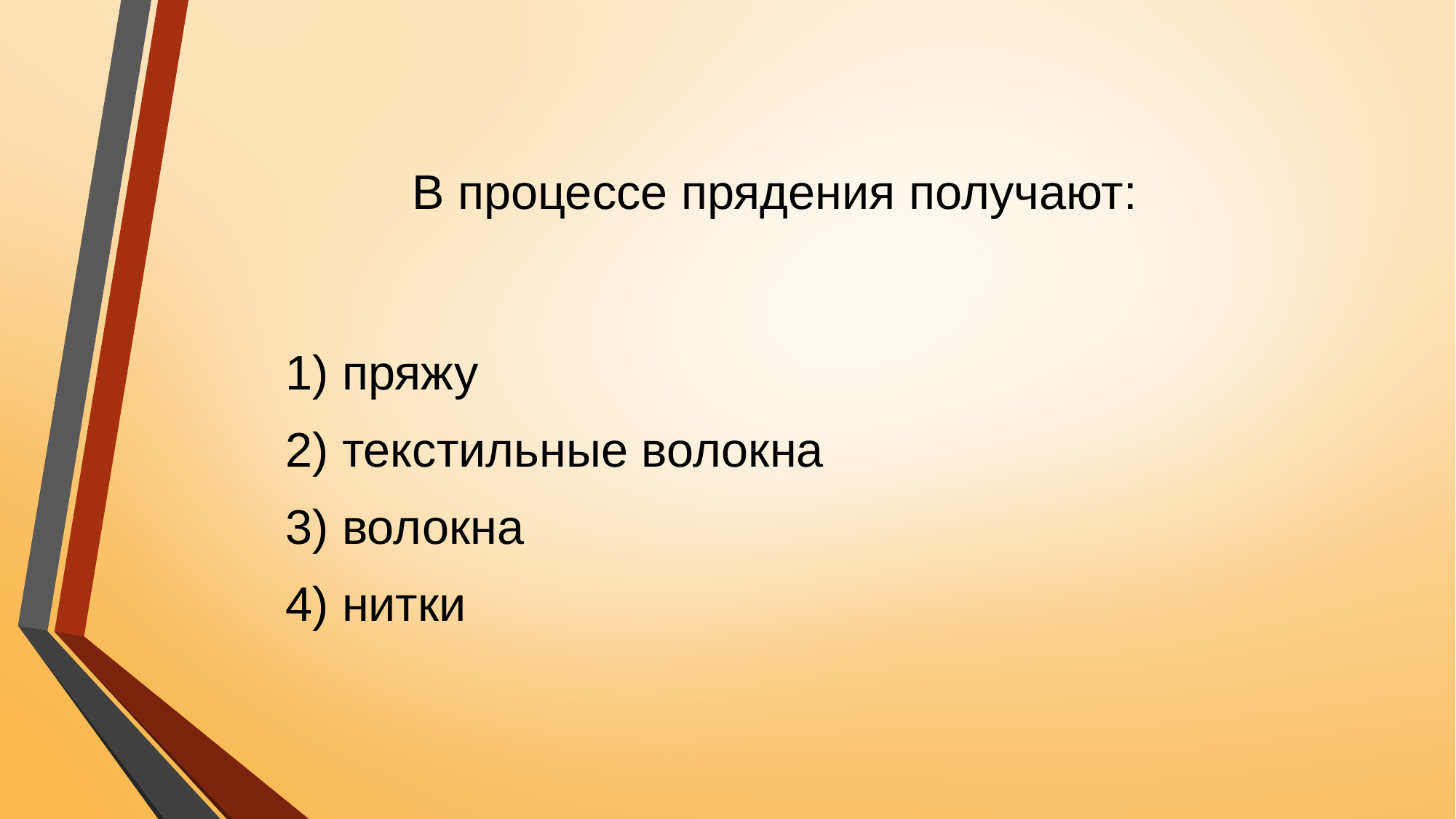

# В процессе прядения получают:
1) пряжу
2) текстильные волокна
3) волокна
4) нитки